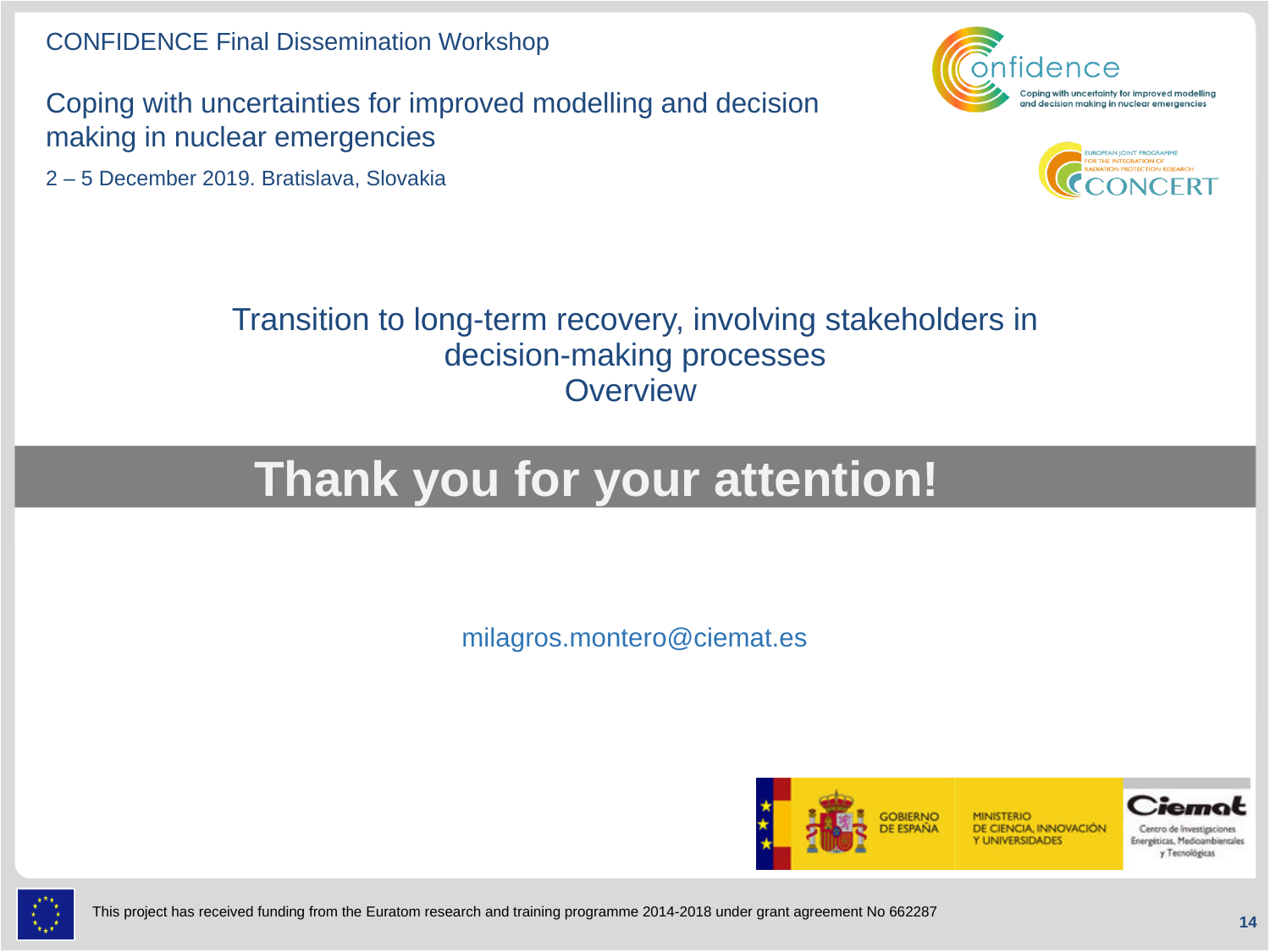

# Transition to long-term recovery, involving stakeholders in decision-making processes Overview
milagros.montero@ciemat.es
14